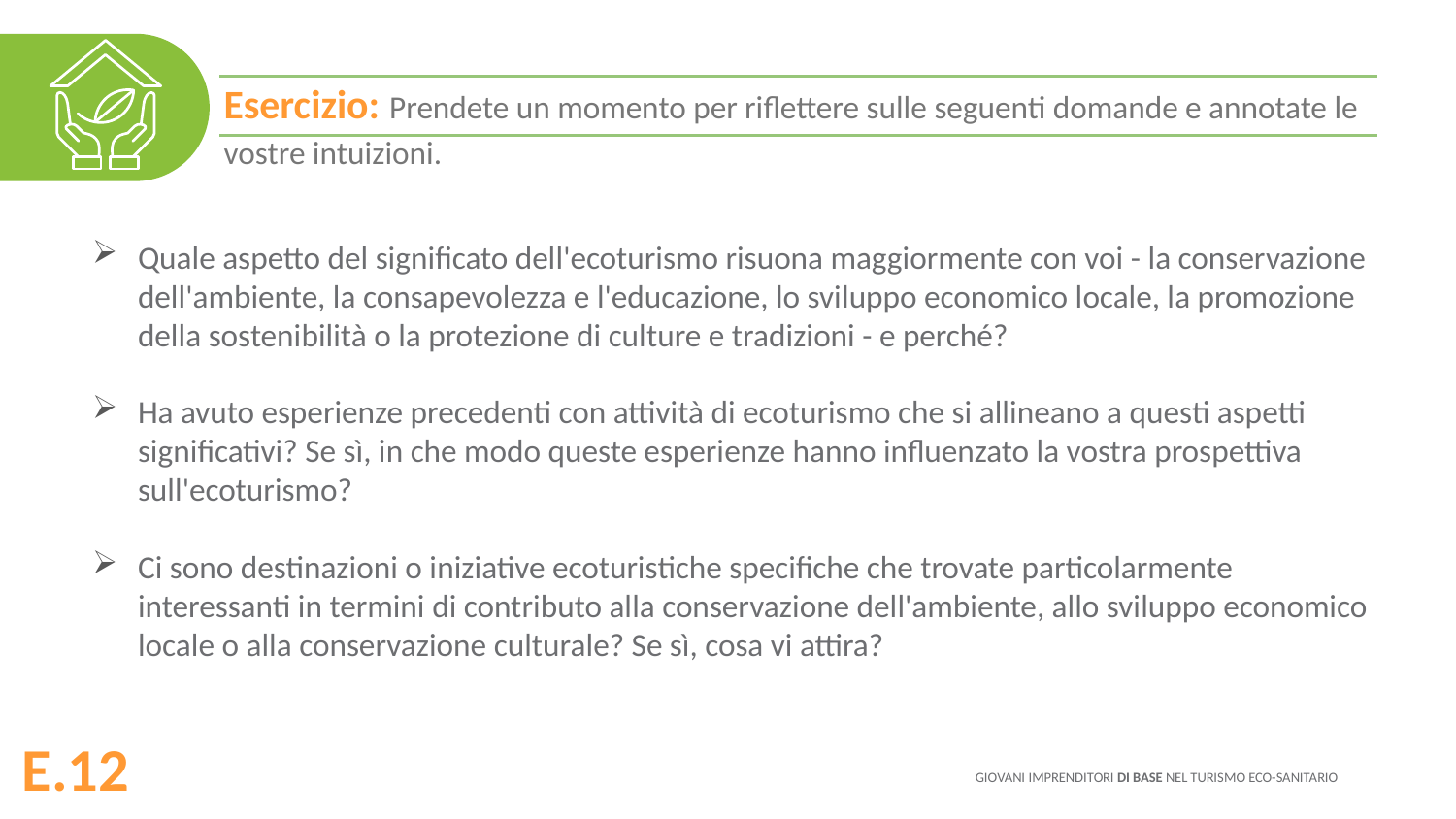

Esercizio: Prendete un momento per riflettere sulle seguenti domande e annotate le vostre intuizioni.

Quale aspetto del significato dell'ecoturismo risuona maggiormente con voi - la conservazione dell'ambiente, la consapevolezza e l'educazione, lo sviluppo economico locale, la promozione della sostenibilità o la protezione di culture e tradizioni - e perché?

Ha avuto esperienze precedenti con attività di ecoturismo che si allineano a questi aspetti significativi? Se sì, in che modo queste esperienze hanno influenzato la vostra prospettiva sull'ecoturismo?

Ci sono destinazioni o iniziative ecoturistiche specifiche che trovate particolarmente interessanti in termini di contributo alla conservazione dell'ambiente, allo sviluppo economico locale o alla conservazione culturale? Se sì, cosa vi attira?

E.12